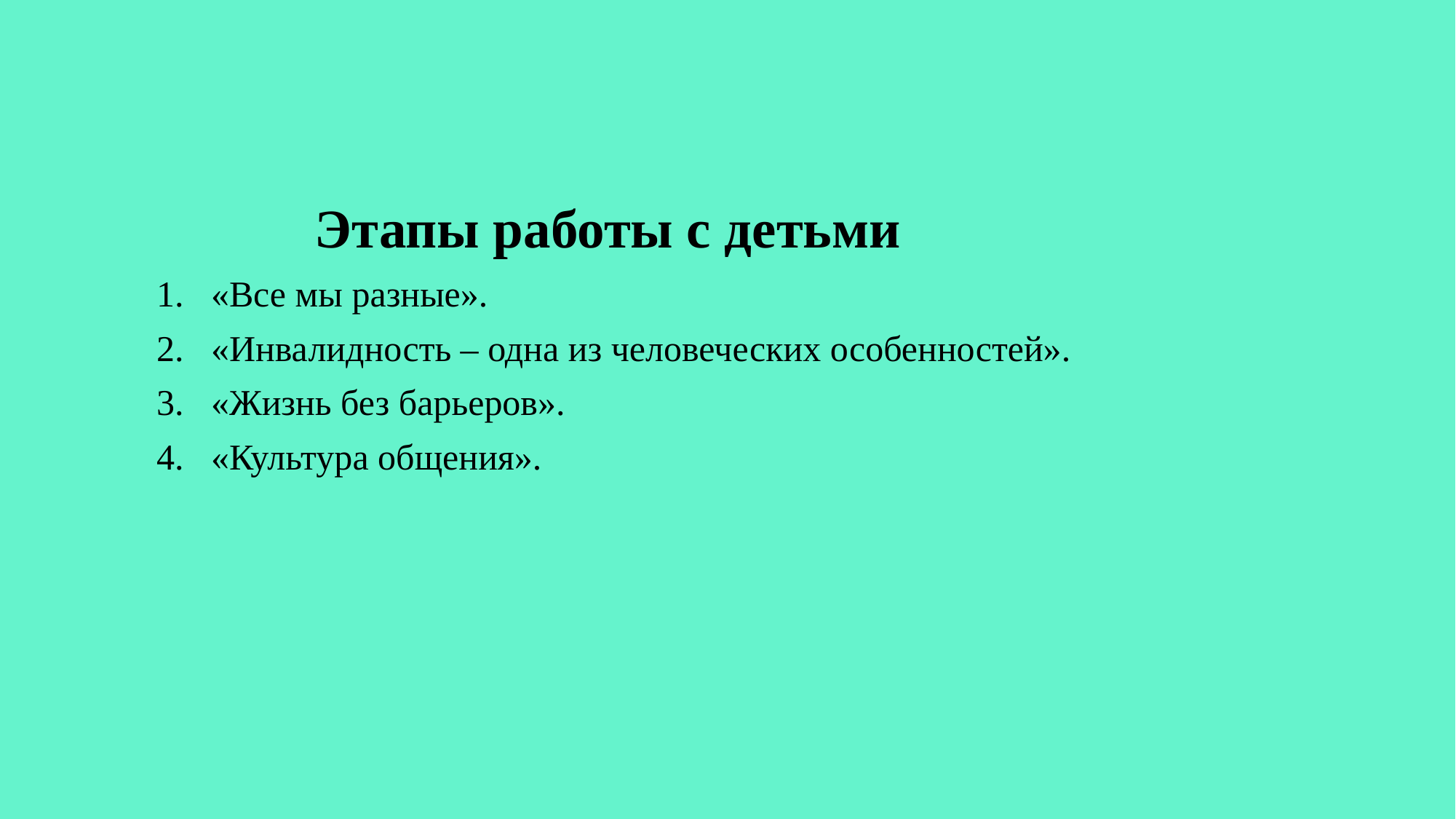

#

               Этапы работы с детьми
«Все мы разные».
«Инвалидность – одна из человеческих особенностей».
«Жизнь без барьеров».
«Культура общения».